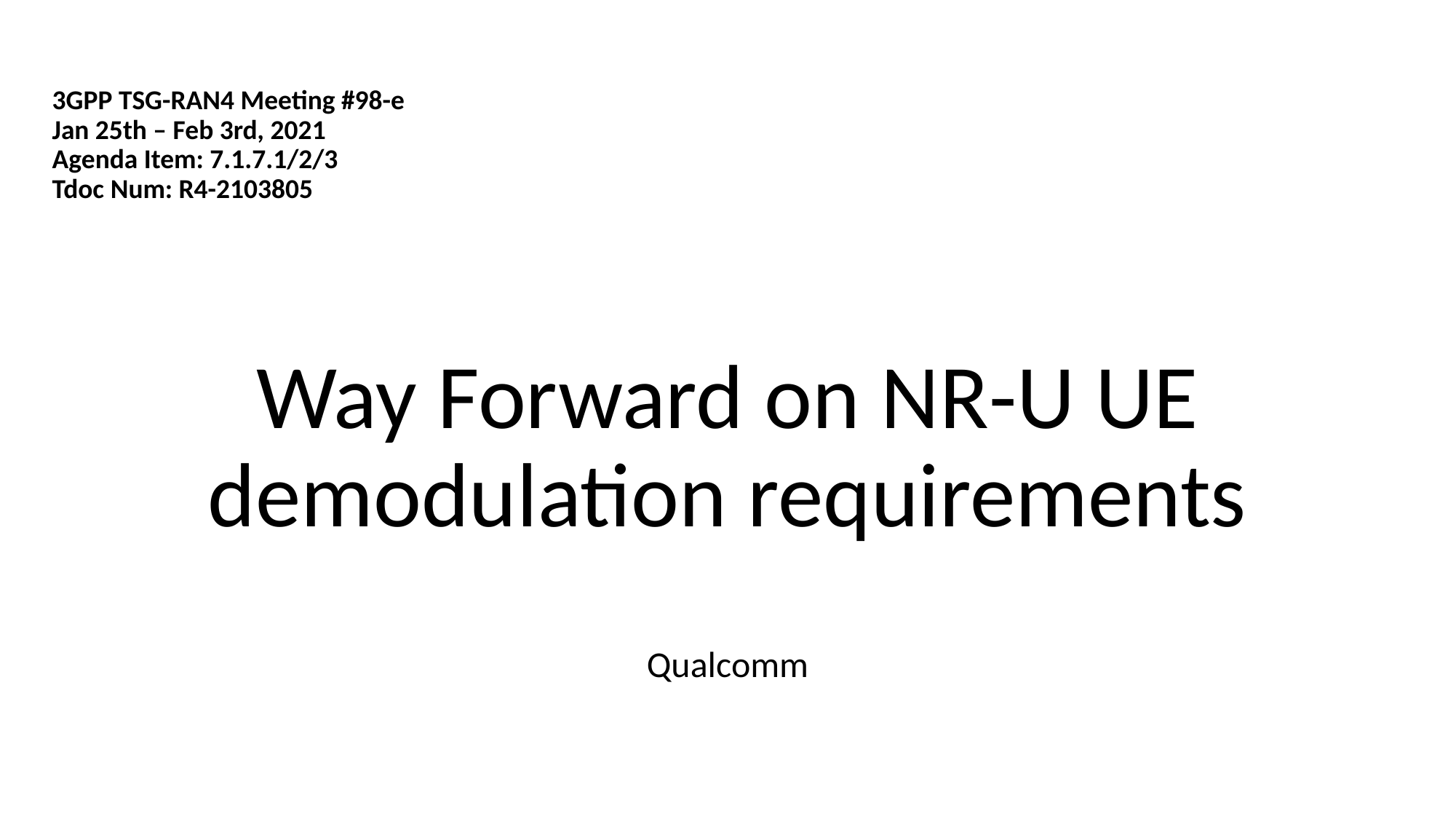

3GPP TSG-RAN4 Meeting #98-e
Jan 25th – Feb 3rd, 2021
Agenda Item: 7.1.7.1/2/3
Tdoc Num: R4-2103805
# Way Forward on NR-U UE demodulation requirements
Qualcomm